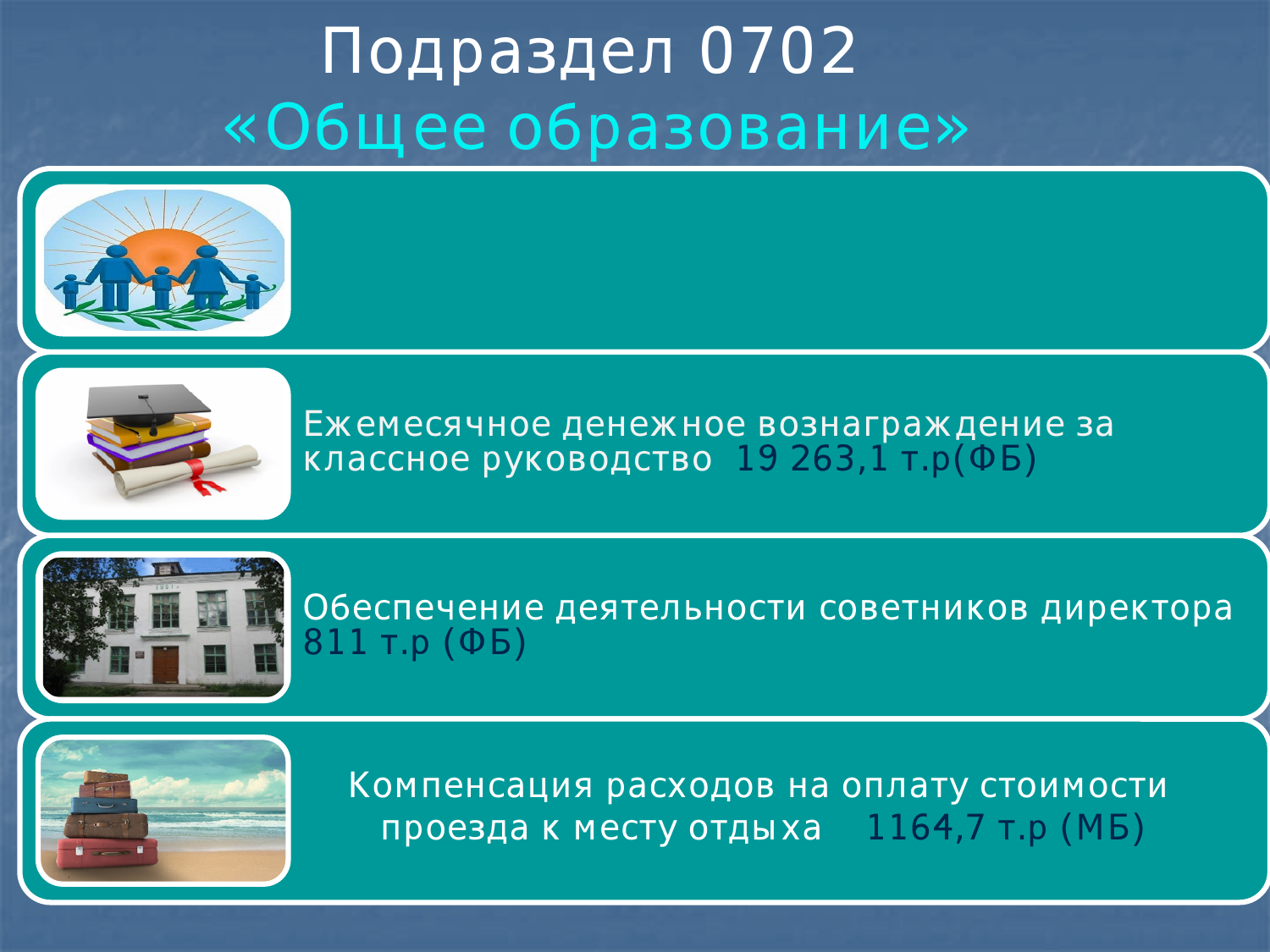

# Подраздел 0702 «Общее образование»
Ежемесячное денежное вознаграждение за классное руководство  19 263,1 т.р(ФБ)
Обеспечение деятельности советников директора  811 т.р (ФБ)

Компенсация расходов на оплату стоимости
проезда к месту отдыха    1164,7 т.р (МБ)